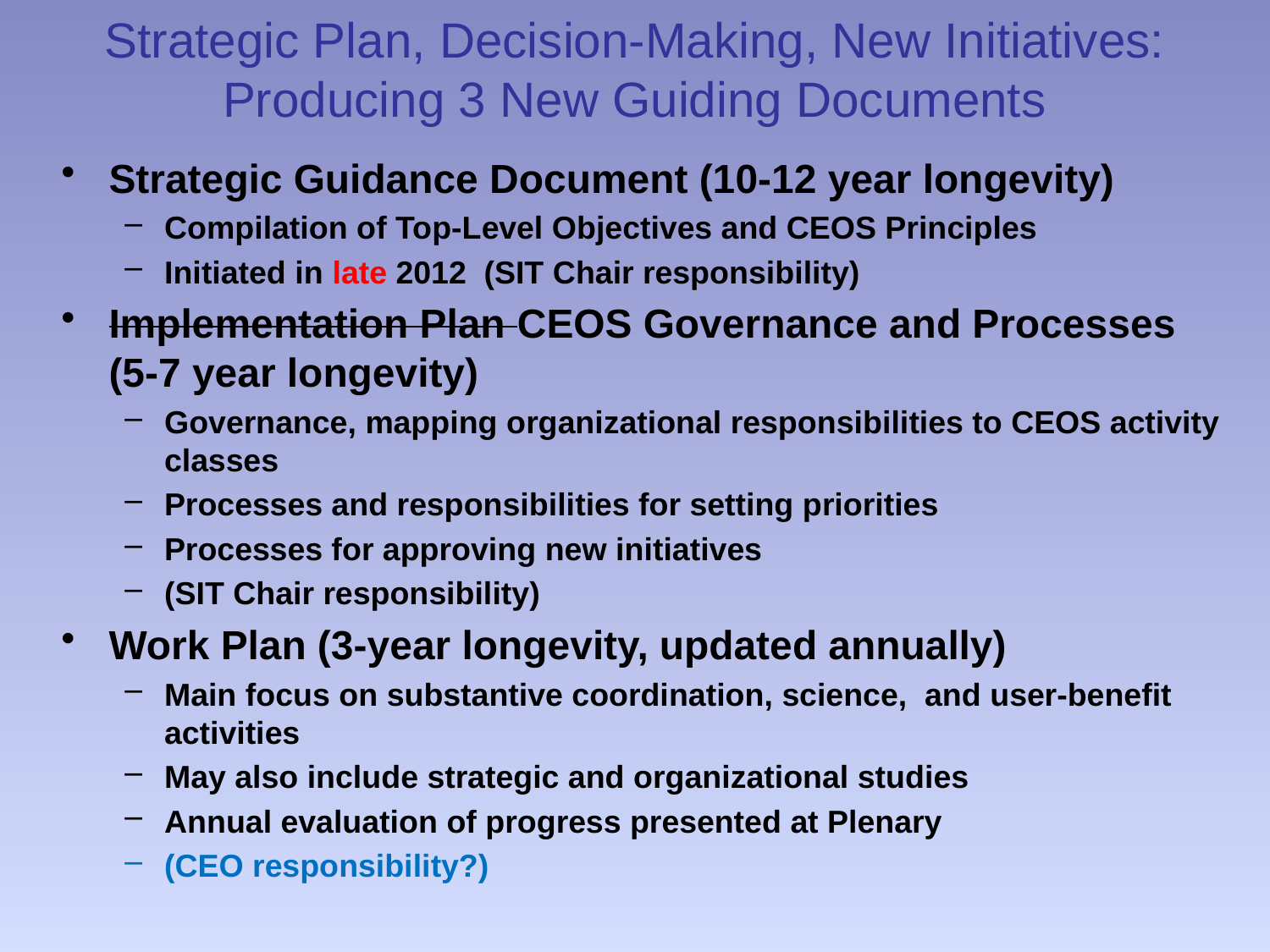

# Strategic Plan, Decision-Making, New Initiatives: Producing 3 New Guiding Documents

Strategic Guidance Document (10-12 year longevity)
Compilation of Top-Level Objectives and CEOS Principles
Initiated in late 2012  (SIT Chair responsibility)
Implementation Plan CEOS Governance and Processes   (5-7 year longevity)
Governance, mapping organizational responsibilities to CEOS activity classes
Processes and responsibilities for setting priorities
Processes for approving new initiatives
(SIT Chair responsibility)
Work Plan (3-year longevity, updated annually)
Main focus on substantive coordination, science,  and user-benefit activities
May also include strategic and organizational studies
Annual evaluation of progress presented at Plenary
(CEO responsibility?)